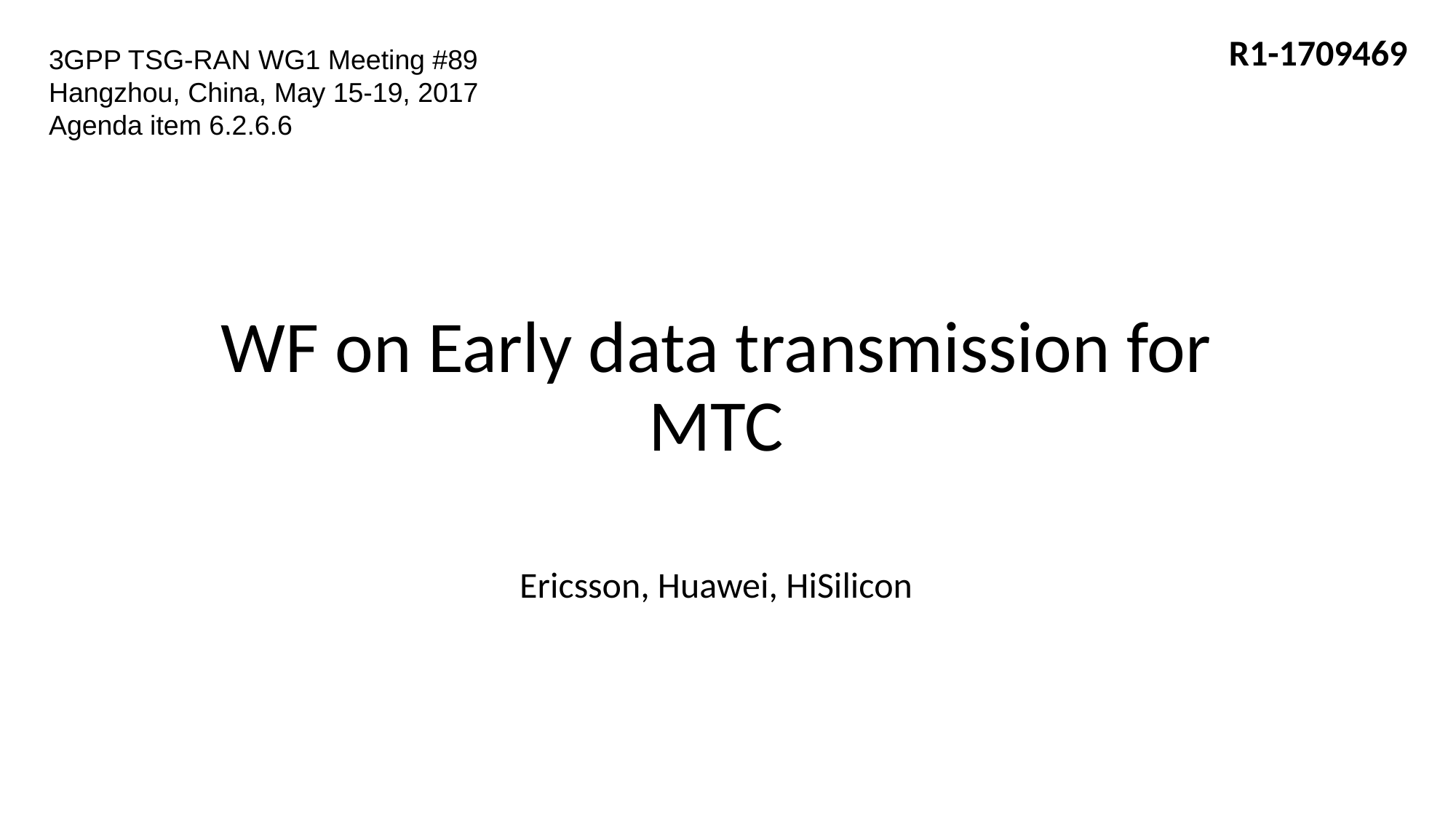

R1-1709469
3GPP TSG-RAN WG1 Meeting #89
Hangzhou, China, May 15-19, 2017
Agenda item 6.2.6.6
# WF on Early data transmission for MTC
Ericsson, Huawei, HiSilicon